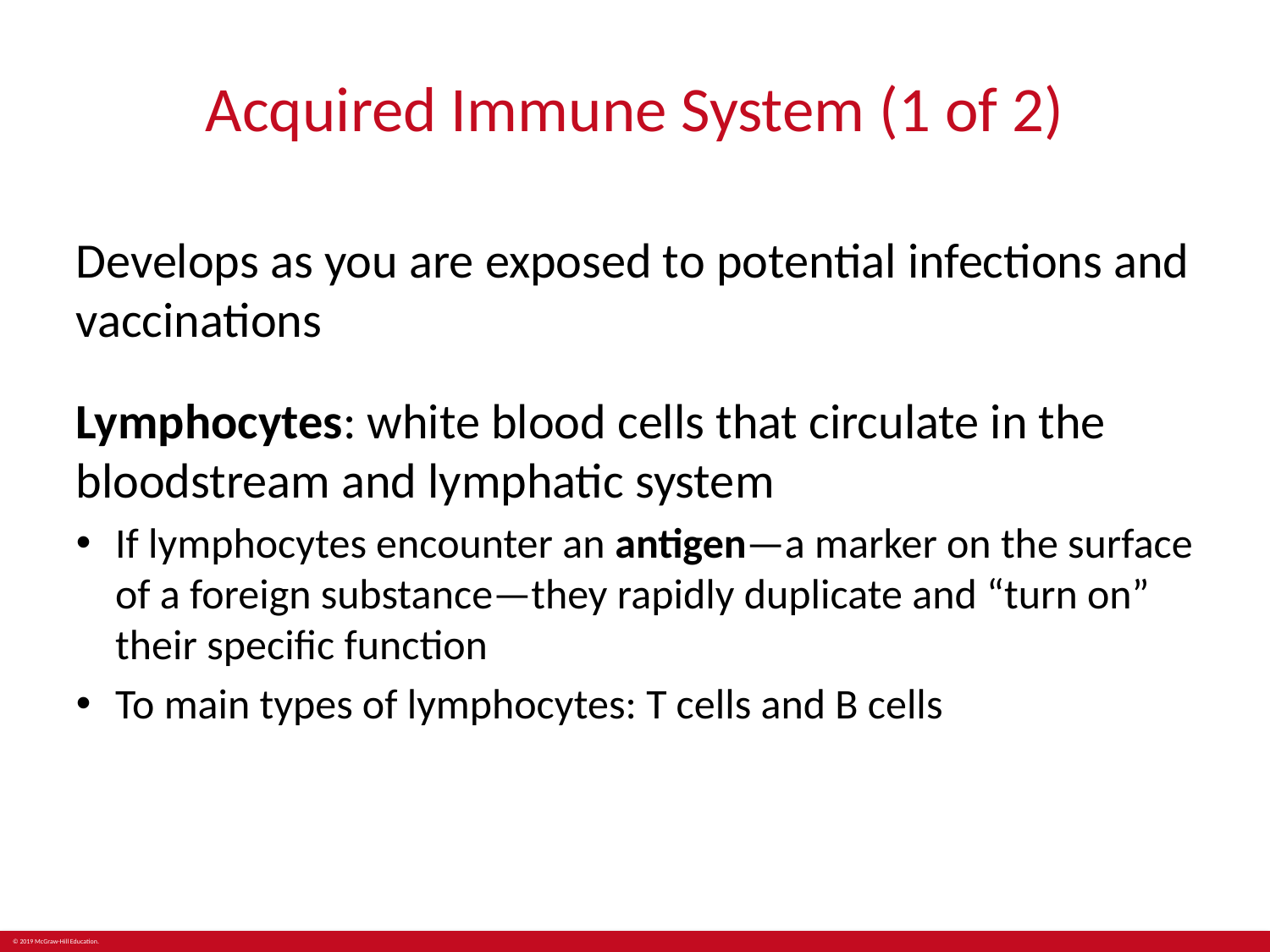

# Acquired Immune System (1 of 2)
Develops as you are exposed to potential infections and vaccinations
Lymphocytes: white blood cells that circulate in the bloodstream and lymphatic system
If lymphocytes encounter an antigen—a marker on the surface of a foreign substance—they rapidly duplicate and “turn on” their specific function
To main types of lymphocytes: T cells and B cells